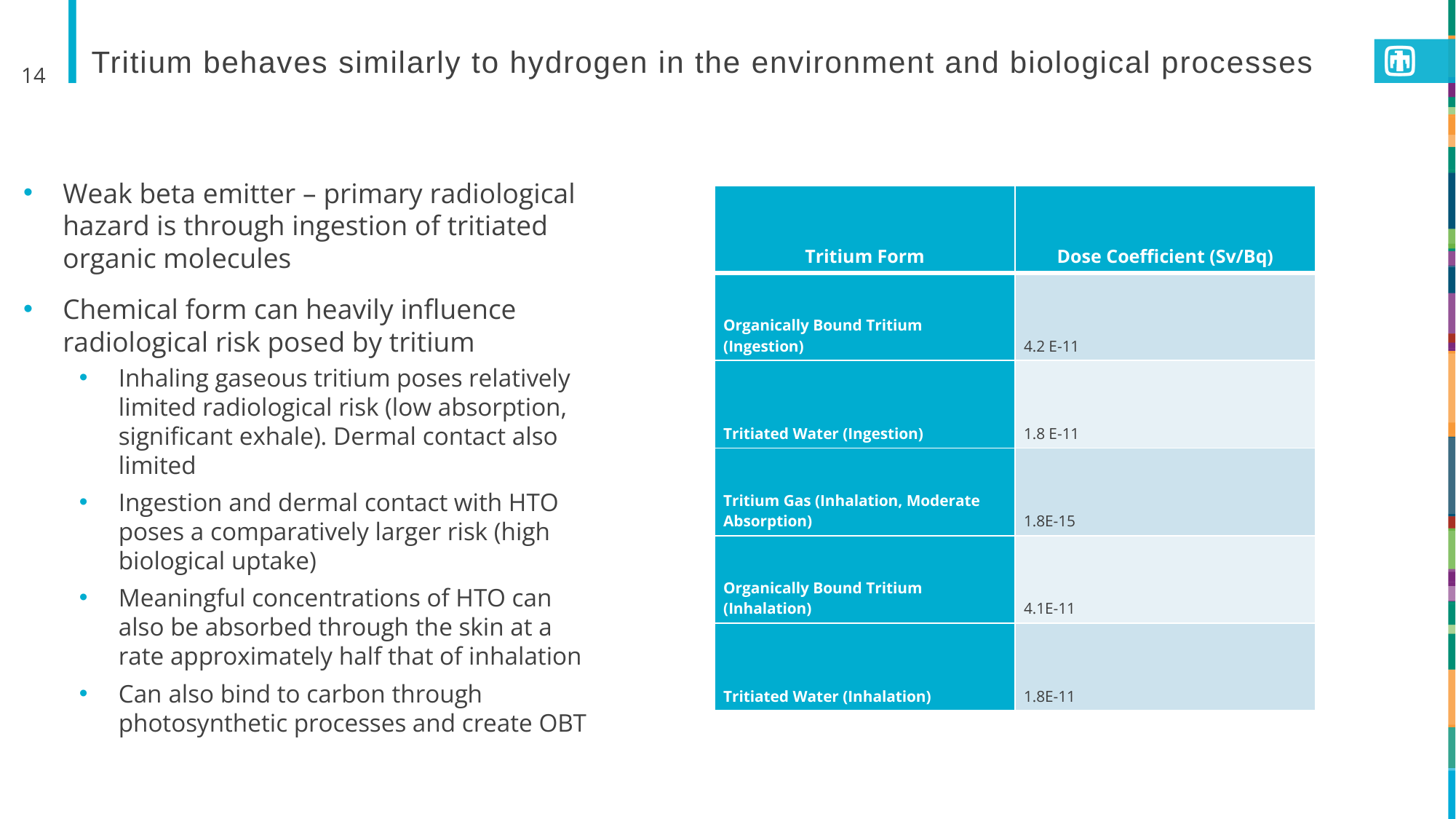

14
# Tritium behaves similarly to hydrogen in the environment and biological processes
Weak beta emitter – primary radiological hazard is through ingestion of tritiated organic molecules
Chemical form can heavily influence radiological risk posed by tritium
Inhaling gaseous tritium poses relatively limited radiological risk (low absorption, significant exhale). Dermal contact also limited
Ingestion and dermal contact with HTO poses a comparatively larger risk (high biological uptake)
Meaningful concentrations of HTO can also be absorbed through the skin at a rate approximately half that of inhalation
Can also bind to carbon through photosynthetic processes and create OBT

| Tritium Form | Dose Coefficient (Sv/Bq) |
| --- | --- |
| Organically Bound Tritium (Ingestion) | 4.2 E-11 |
| Tritiated Water (Ingestion) | 1.8 E-11 |
| Tritium Gas (Inhalation, Moderate Absorption) | 1.8E-15 |
| Organically Bound Tritium (Inhalation) | 4.1E-11 |
| Tritiated Water (Inhalation) | 1.8E-11 |